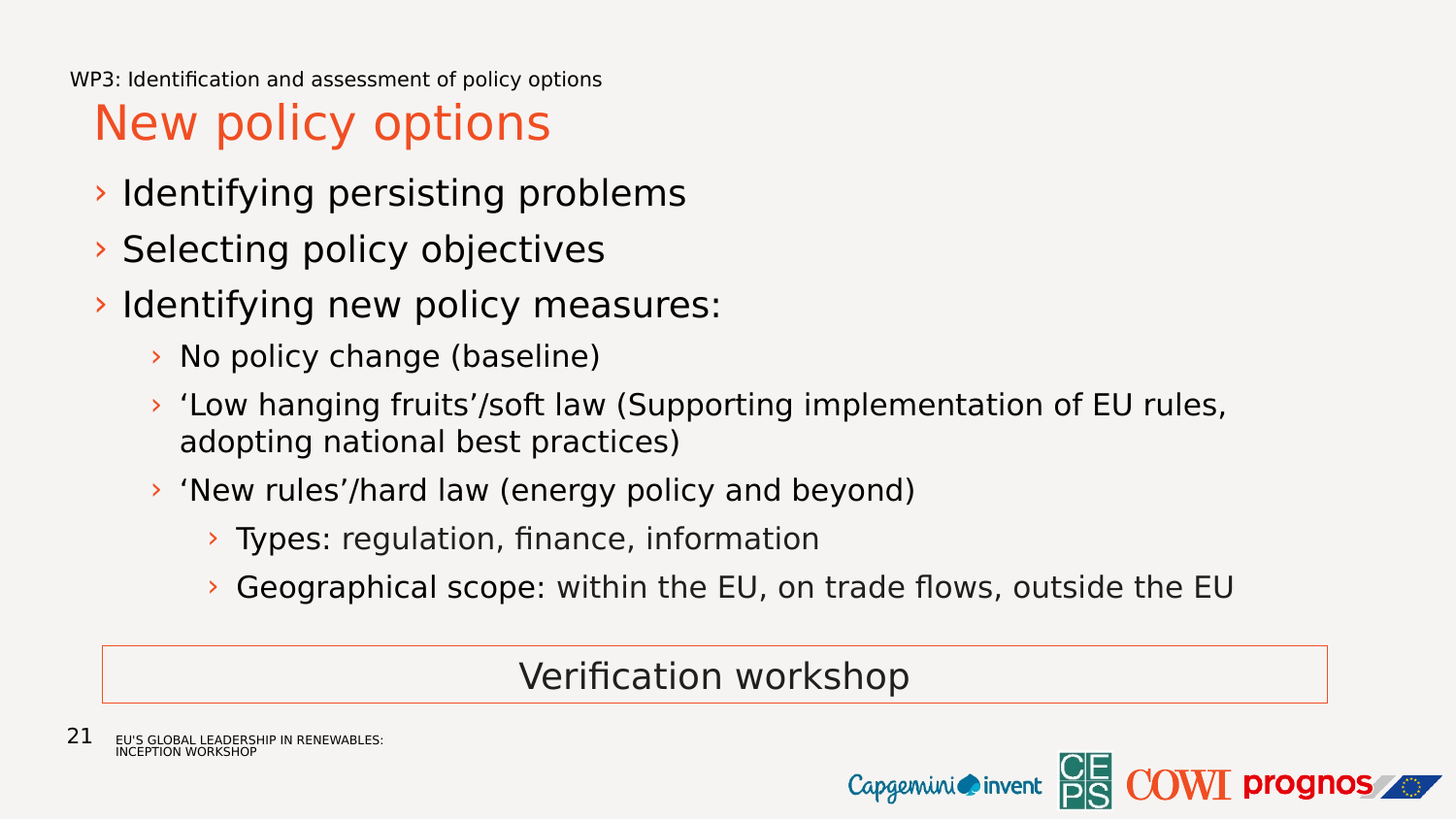

WP3: Identification and assessment of policy options
New policy options
Identifying persisting problems
Selecting policy objectives
Identifying new policy measures:
No policy change (baseline)
‘Low hanging fruits’/soft law (Supporting implementation of EU rules, adopting national best practices)
‘New rules’/hard law (energy policy and beyond)
Types: regulation, finance, information
Geographical scope: within the EU, on trade flows, outside the EU

Verification workshop
21
EU's global leadership in renewables: Inception workshop